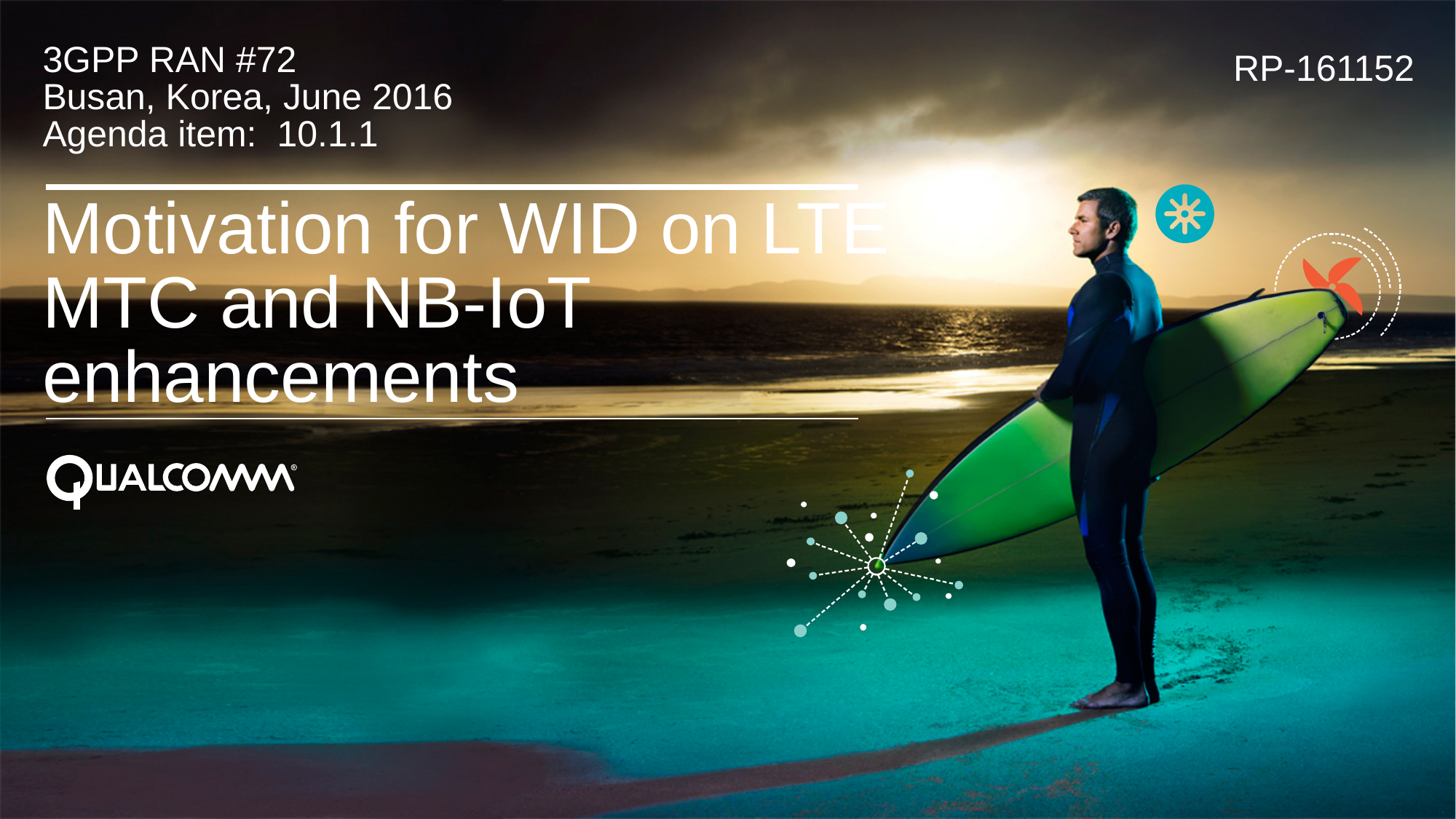

3GPP RAN #72
Busan, Korea, June 2016
Agenda item:  10.1.1
RP-161152
# Motivation for WID on LTE MTC and NB-IoT enhancements